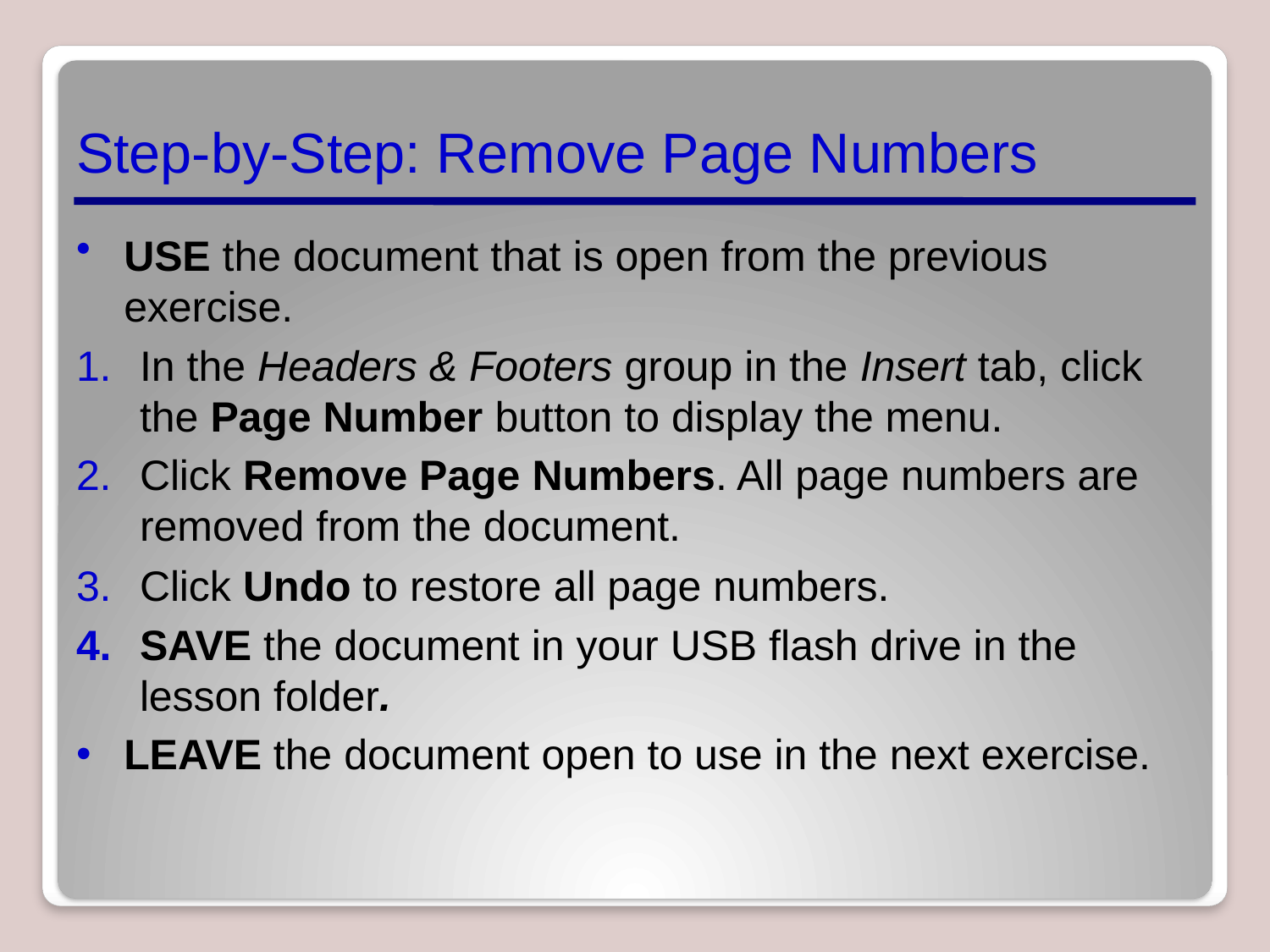

# Step-by-Step: Remove Page Numbers
USE the document that is open from the previous exercise.
In the Headers & Footers group in the Insert tab, click the Page Number button to display the menu.
Click Remove Page Numbers. All page numbers are removed from the document.
Click Undo to restore all page numbers.
SAVE the document in your USB flash drive in the lesson folder.
LEAVE the document open to use in the next exercise.